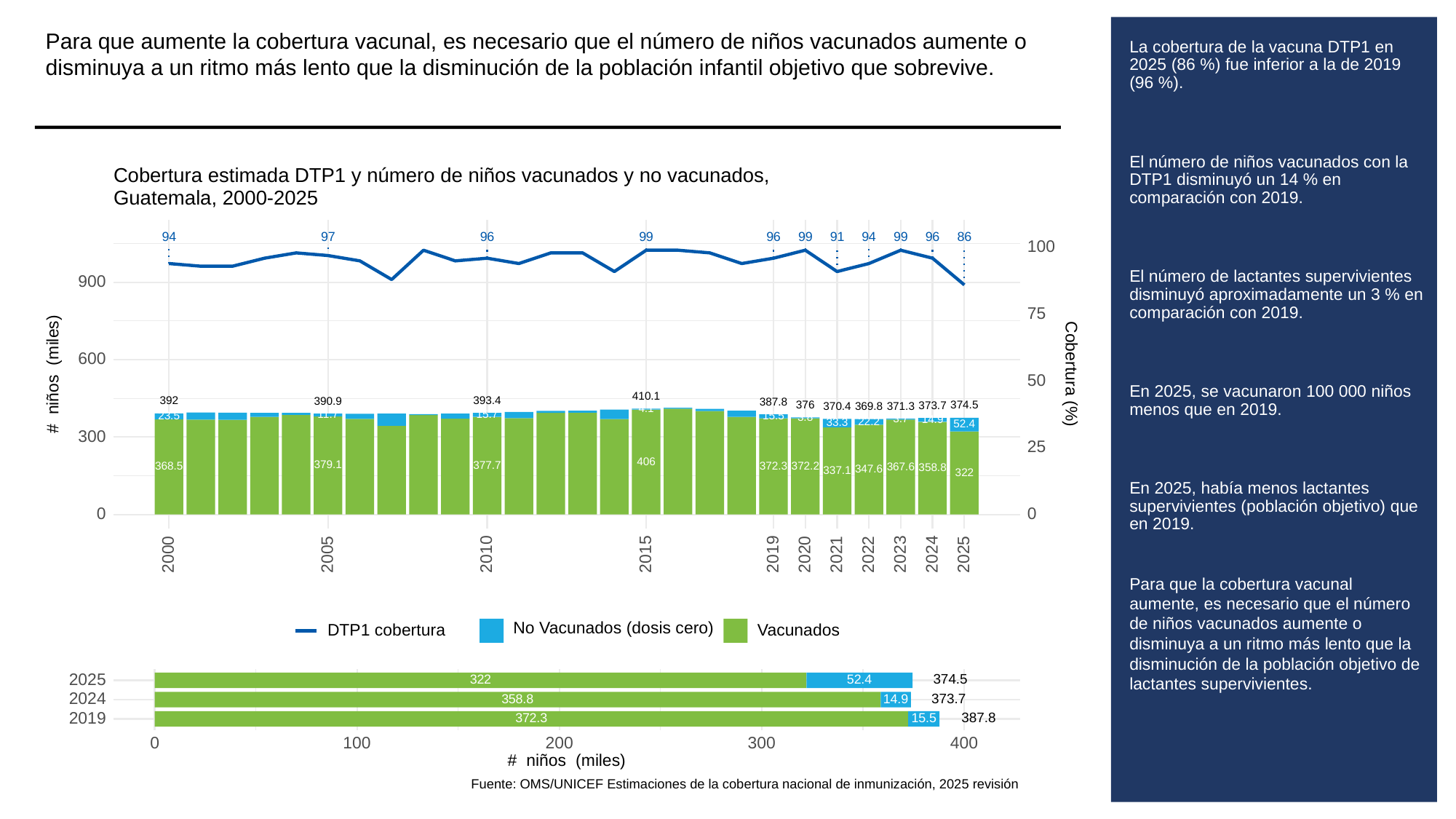

Para que aumente la cobertura vacunal, es necesario que el número de niños vacunados aumente o disminuya a un ritmo más lento que la disminución de la población infantil objetivo que sobrevive.
# La cobertura de la vacuna DTP1 en 2025 (86 %) fue inferior a la de 2019 (96 %).

El número de niños vacunados con la DTP1 disminuyó un 14 % en comparación con 2019.

El número de lactantes supervivientes disminuyó aproximadamente un 3 % en comparación con 2019.

En 2025, se vacunaron 100 000 niños menos que en 2019.

En 2025, había menos lactantes supervivientes (población objetivo) que en 2019.

Para que la cobertura vacunal aumente, es necesario que el número de niños vacunados aumente o disminuya a un ritmo más lento que la disminución de la población objetivo de lactantes supervivientes.

Cobertura estimada DTP1 y número de niños vacunados y no vacunados,
Guatemala, 2000-2025

94
97
96
99
96
99
91
94
99
96
86
100

900

75

600

#  niños  (miles)
Cobertura (%)
50
410.1
393.4
392
390.9
387.8

376
374.5
373.7
371.3
370.4
369.8
4.1

15.7

11.7

23.5
15.5

3.8

3.7

14.9

22.2

33.3

52.4

300

25
406
379.1
377.7
372.3
372.2
368.5
367.6
358.8
347.6
337.1
322

0
0

2023
2000
2005
2010
2015
2019
2020
2021
2022
2024
2025

No Vacunados (dosis cero)
DTP1 cobertura
Vacunados

2025
374.5
322
52.4

2024
373.7
358.8
14.9

2019
387.8
372.3
15.5

300
0
100
200
400
#  niños  (miles)
Fuente: OMS/UNICEF Estimaciones de la cobertura nacional de inmunización, 2025 revisión